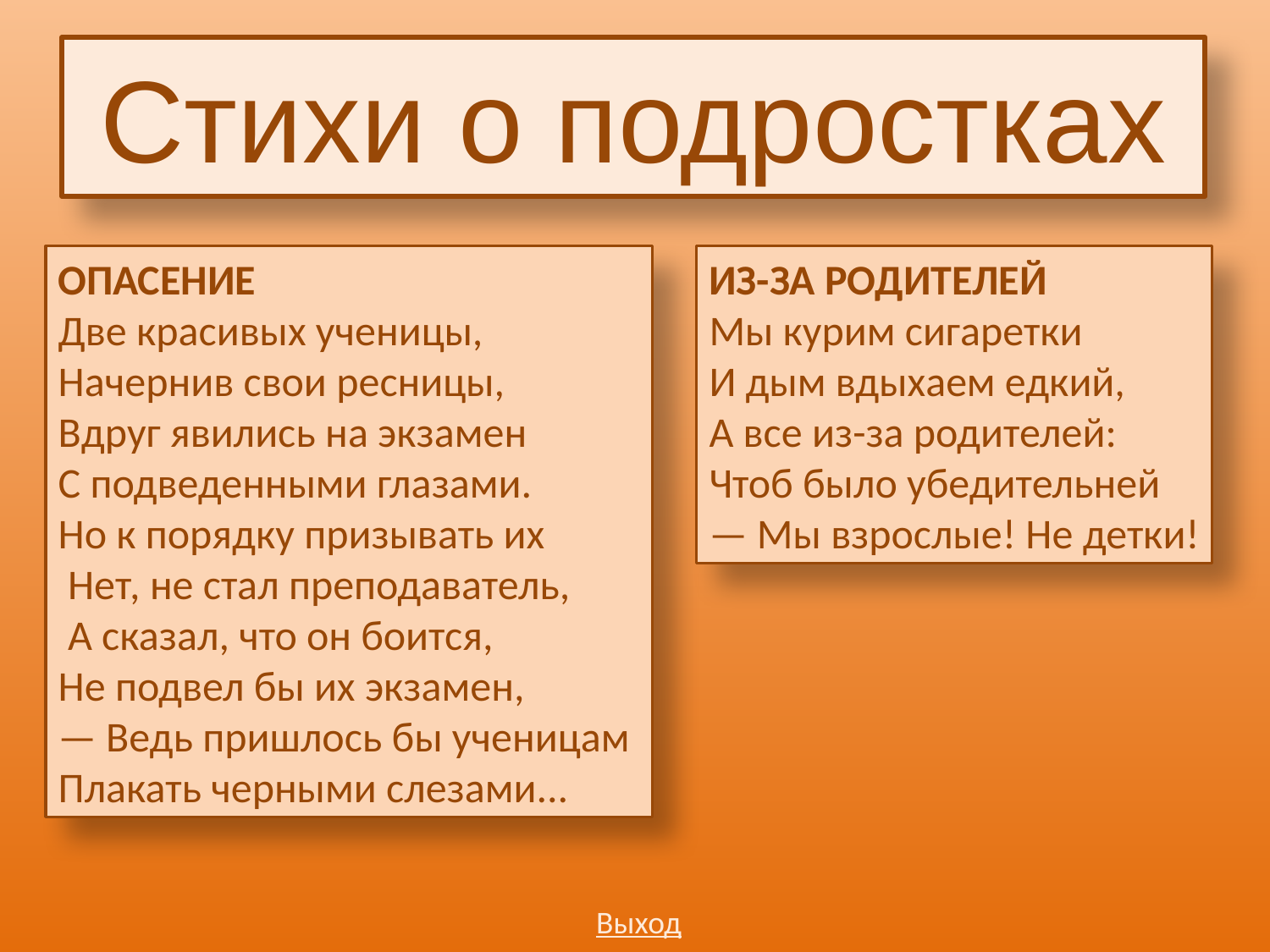

# Стихи о подростках
ОПАСЕНИЕ
Две красивых ученицы,
Начернив свои ресницы,
Вдруг явились на экзамен
С подведенными глазами.
Но к порядку призывать их
 Нет, не стал преподаватель,
 А сказал, что он боится,
Не подвел бы их экзамен,
— Ведь пришлось бы ученицам
Плакать черными слезами...
ИЗ-ЗА РОДИТЕЛЕЙ
Мы курим сигаретки
И дым вдыхаем едкий,
А все из-за родителей:
Чтоб было убедительней
— Мы взрослые! Не детки!
Выход